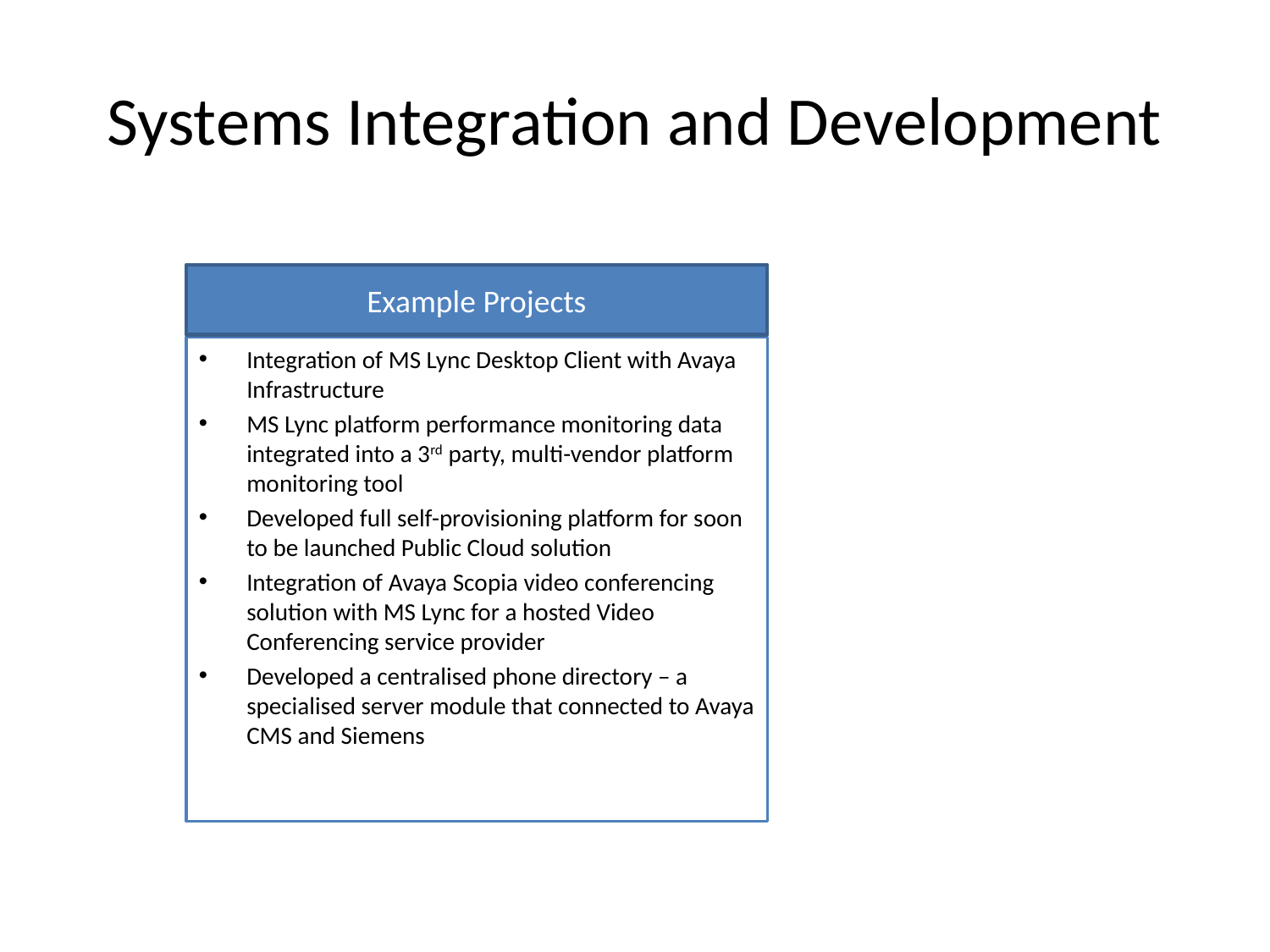

# Systems Integration and Development
Example Projects
Integration of MS Lync Desktop Client with Avaya Infrastructure
MS Lync platform performance monitoring data integrated into a 3rd party, multi-vendor platform monitoring tool
Developed full self-provisioning platform for soon to be launched Public Cloud solution
Integration of Avaya Scopia video conferencing solution with MS Lync for a hosted Video Conferencing service provider
Developed a centralised phone directory – a specialised server module that connected to Avaya CMS and Siemens